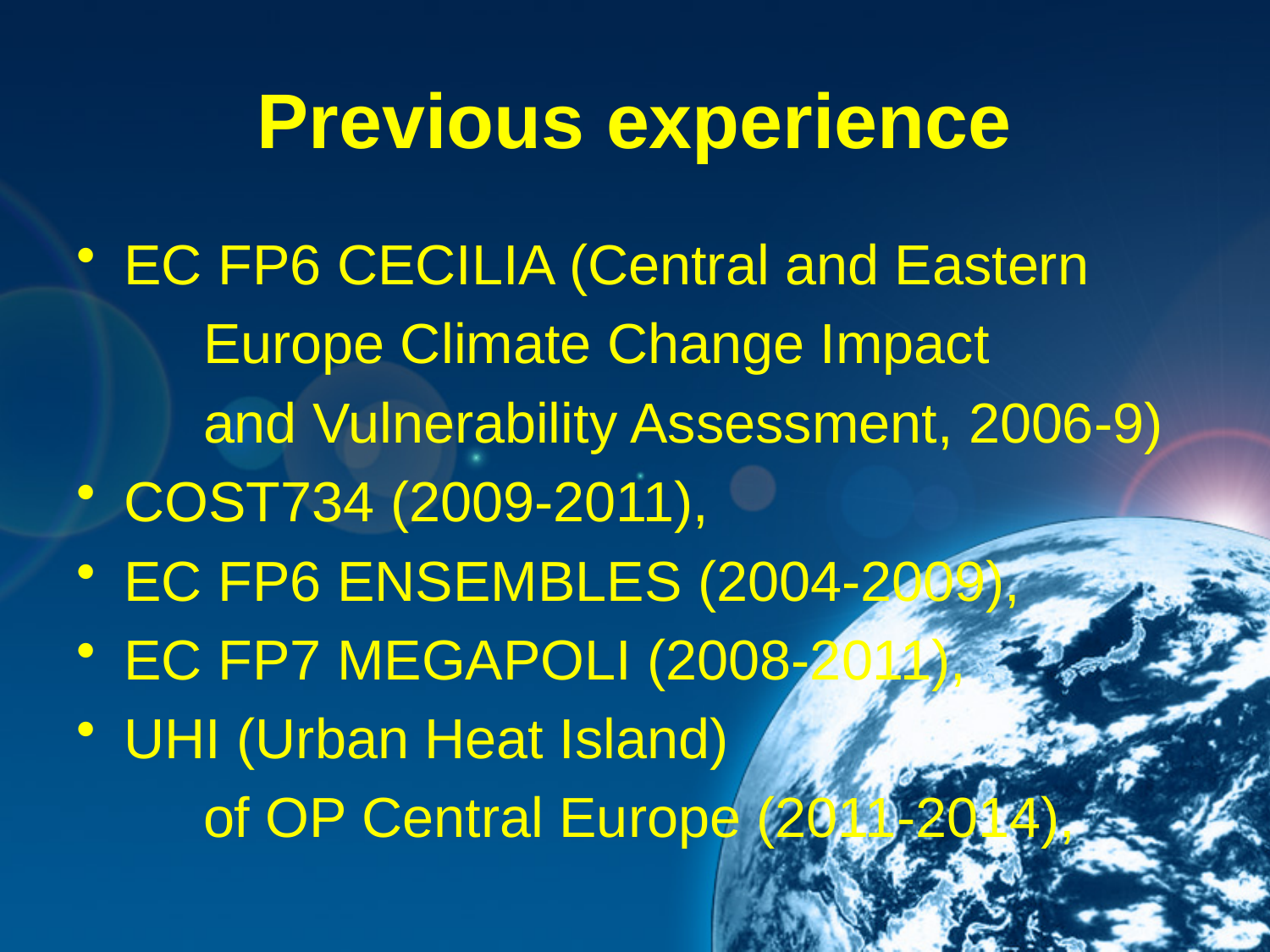

# Previous experience
EC FP6 CECILIA (Central and Eastern
	Europe Climate Change Impact
	and Vulnerability Assessment, 2006-9)
COST734 (2009-2011),
EC FP6 ENSEMBLES (2004-2009),
EC FP7 MEGAPOLI (2008-2011),
UHI (Urban Heat Island)
	of OP Central Europe (2011-2014),